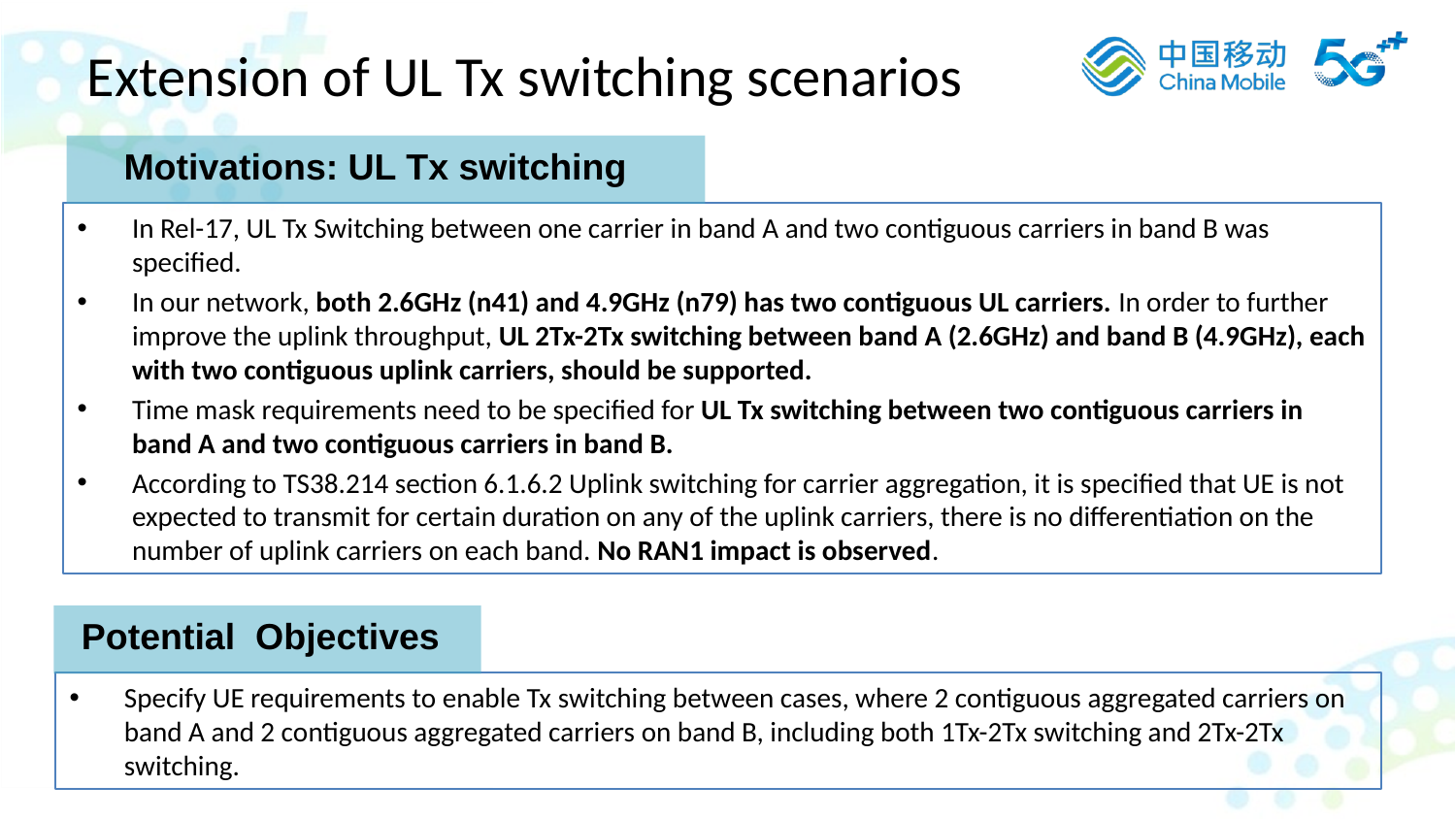

Extension of UL Tx switching scenarios
Motivations: UL Tx switching

In Rel-17, UL Tx Switching between one carrier in band A and two contiguous carriers in band B was specified.
In our network, both 2.6GHz (n41) and 4.9GHz (n79) has two contiguous UL carriers. In order to further improve the uplink throughput, UL 2Tx-2Tx switching between band A (2.6GHz) and band B (4.9GHz), each with two contiguous uplink carriers, should be supported.
Time mask requirements need to be specified for UL Tx switching between two contiguous carriers in band A and two contiguous carriers in band B.
According to TS38.214 section 6.1.6.2 Uplink switching for carrier aggregation, it is specified that UE is not expected to transmit for certain duration on any of the uplink carriers, there is no differentiation on the number of uplink carriers on each band. No RAN1 impact is observed.
Potential  Objectives

Specify UE requirements to enable Tx switching between cases, where 2 contiguous aggregated carriers on band A and 2 contiguous aggregated carriers on band B, including both 1Tx-2Tx switching and 2Tx-2Tx switching.